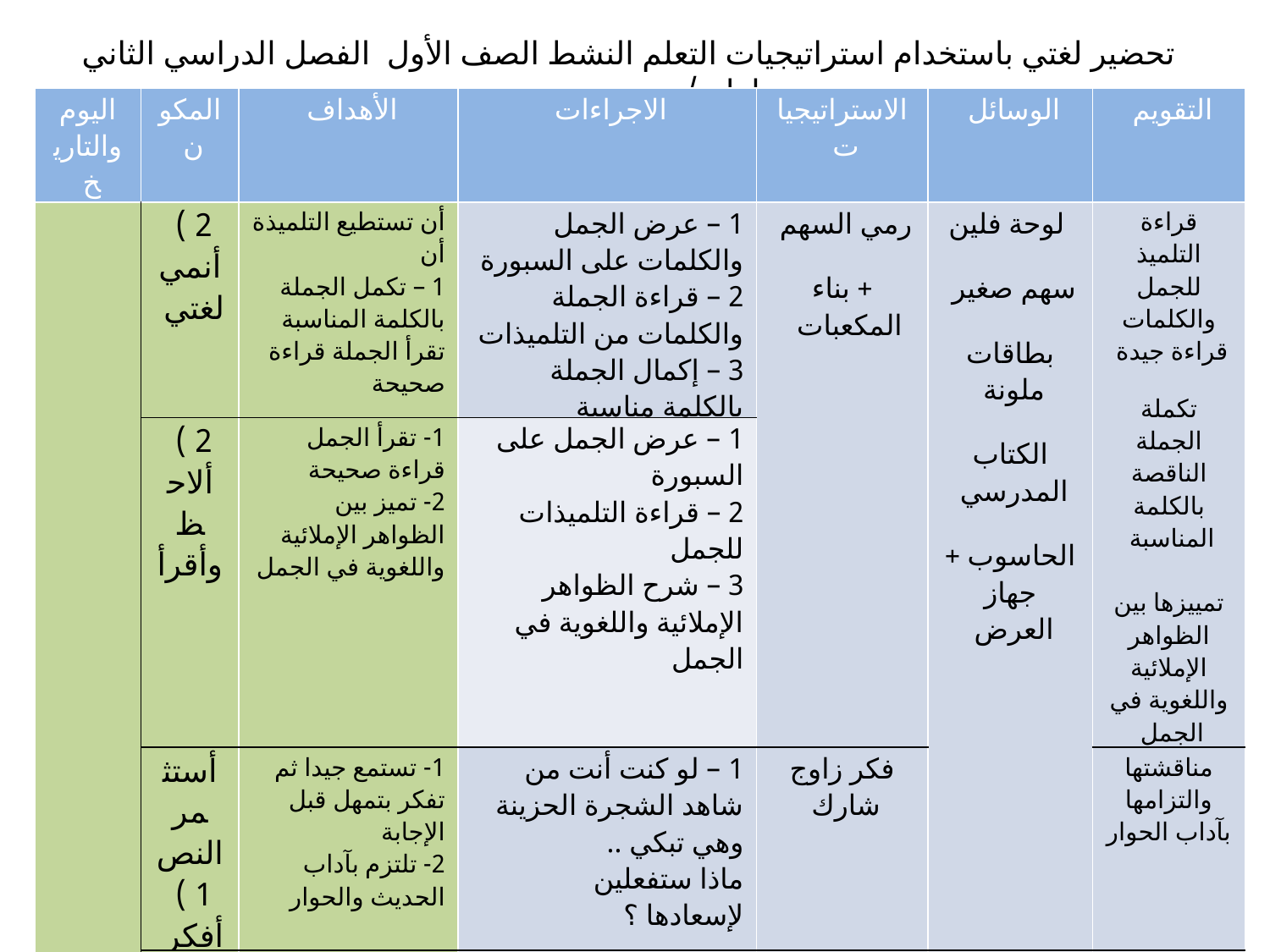

تحضير لغتي باستخدام استراتيجيات التعلم النشط الصف الأول  الفصل الدراسي الثاني  لعام / ......................

| اليوم والتاريخ | المكون | الأهداف | الاجراءات | الاستراتيجيات | الوسائل | التقويم |
| --- | --- | --- | --- | --- | --- | --- |
|  | 2 ) أنمي لغتي | أن تستطيع التلميذة أن 1 – تكمل الجملة بالكلمة المناسبة تقرأ الجملة قراءة صحيحة | 1 – عرض الجمل والكلمات على السبورة 2 – قراءة الجملة والكلمات من التلميذات 3 – إكمال الجملة بالكلمة مناسبة | رمي السهم + بناء المكعبات | لوحة فلين سهم صغير بطاقات ملونة الكتاب المدرسي الحاسوب + جهاز العرض | قراءة التلميذ للجمل والكلمات قراءة جيدة تكملة الجملة الناقصة بالكلمة المناسبة تمييزها بين الظواهر الإملائية واللغوية في الجمل |
|  | 2 ) ألاحظ وأقرأ | 1- تقرأ الجمل قراءة صحيحة 2- تميز بين الظواهر الإملائية واللغوية في الجمل | 1 – عرض الجمل على السبورة 2 – قراءة التلميذات للجمل 3 – شرح الظواهر الإملائية واللغوية في الجمل |  |  |  |
|  | أستثمر النص 1 ) أفكر | 1- تستمع جيدا ثم تفكر بتمهل قبل الإجابة 2- تلتزم بآداب الحديث والحوار | 1 – لو كنت أنت من شاهد الشجرة الحزينة وهي تبكي .. ماذا ستفعلين لإسعادها ؟ | فكر زاوج شارك |  | مناقشتها والتزامها بآداب الحوار |
|  | 2 ) أرسم وألون | 1 - تكمل الرسم الناقص ثم تلون بألوان جميلة 2- تتقن رسمها وتلوينها وتتذوق جمال ما تقوم به من إنجاز | تكمل الرسم الناقص ثم تلونه مع توجيههن لطريقة التلوين الجميل والحرص على الإتقان وعدم التعجل |  | الكتاب المدرسي + الألوان | إكمالها للسم وتلوينها بألوان مرتبة وجميلة |